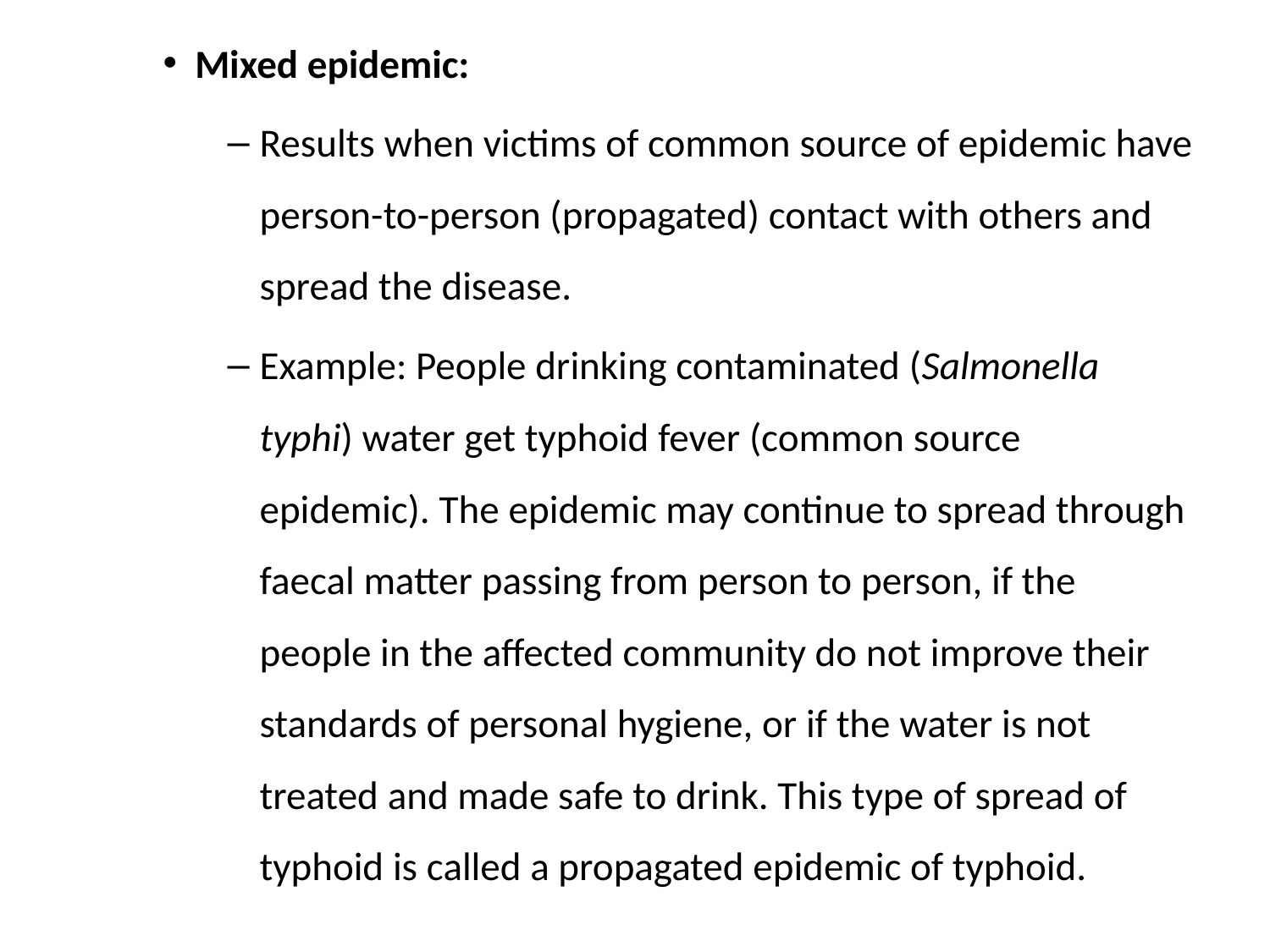

Mixed epidemic:
Results when victims of common source of epidemic have person-to-person (propagated) contact with others and spread the disease.
Example: People drinking contaminated (Salmonella typhi) water get typhoid fever (common source epidemic). The epidemic may continue to spread through faecal matter passing from person to person, if the people in the affected community do not improve their standards of personal hygiene, or if the water is not treated and made safe to drink. This type of spread of typhoid is called a propagated epidemic of typhoid.